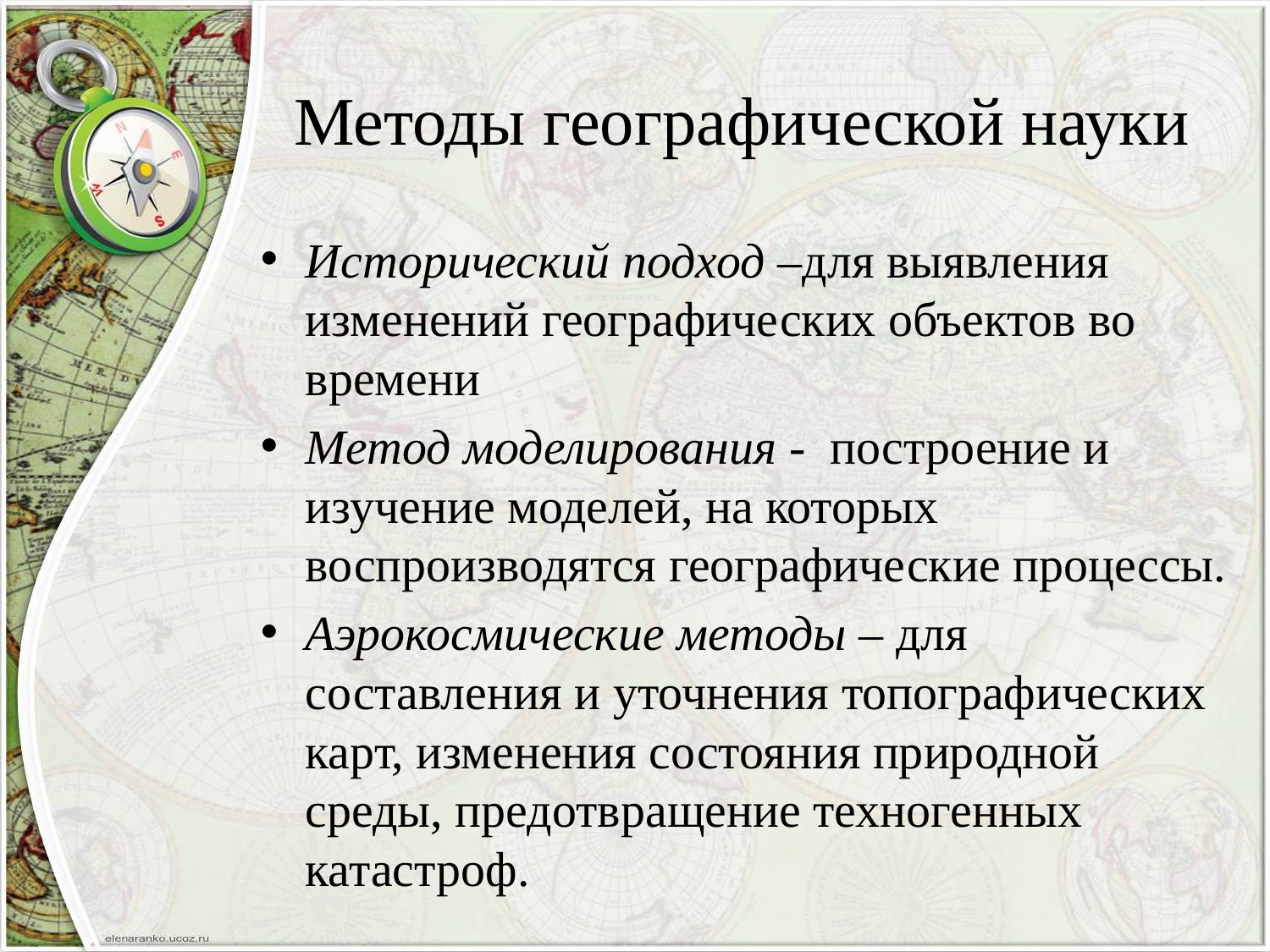

# Методы географической науки
Исторический подход –для выявления изменений географических объектов во времени
Метод моделирования -  построение и изучение моделей, на которых воспроизводятся географические процессы.
Аэрокосмические методы – для составления и уточнения топографических карт, изменения состояния природной среды, предотвращение техногенных катастроф.